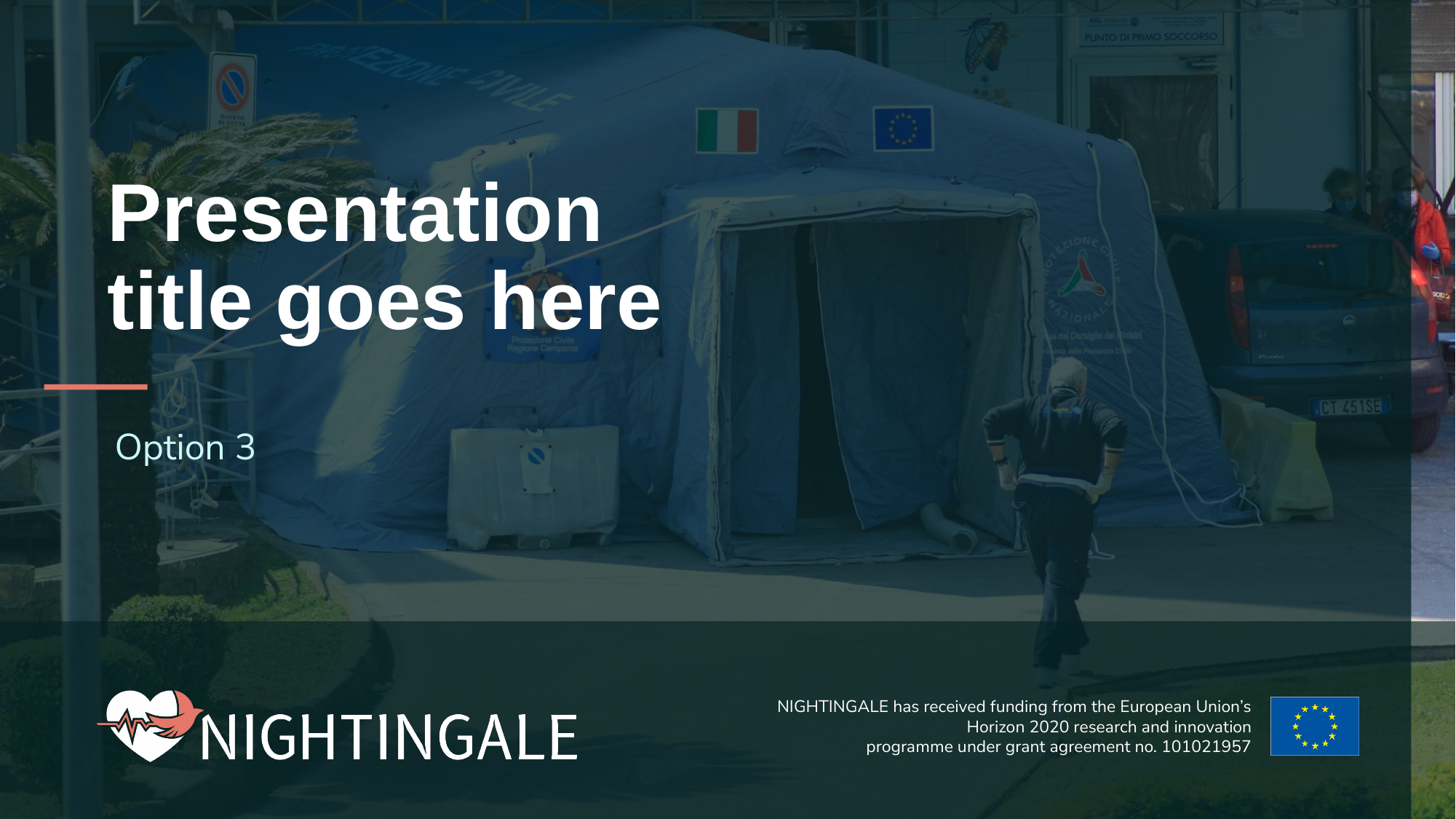

# Presentation title goes here
Option 3